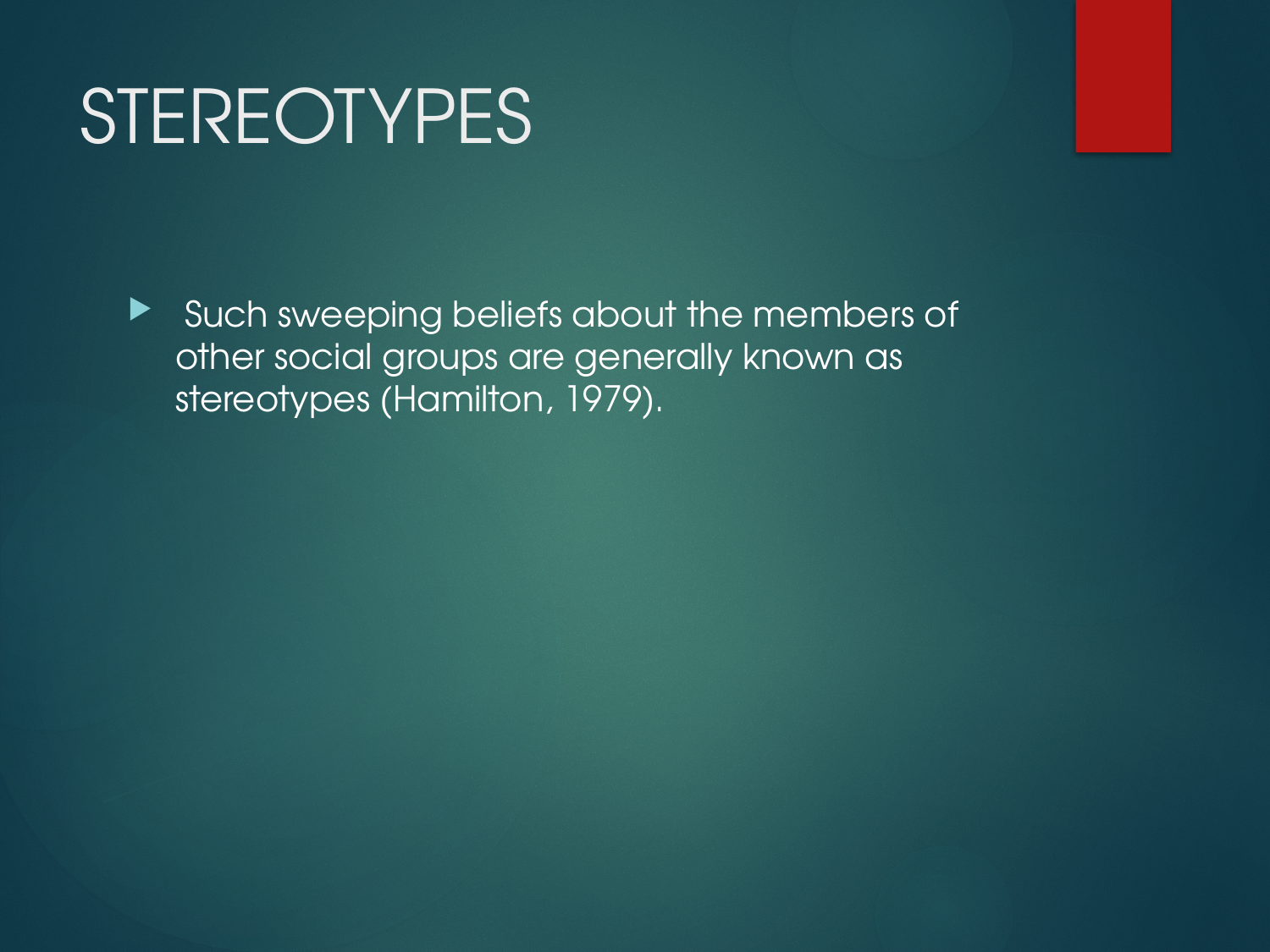

# STEREOTYPES
 Such sweeping beliefs about the members of other social groups are generally known as stereotypes (Hamilton, 1979).